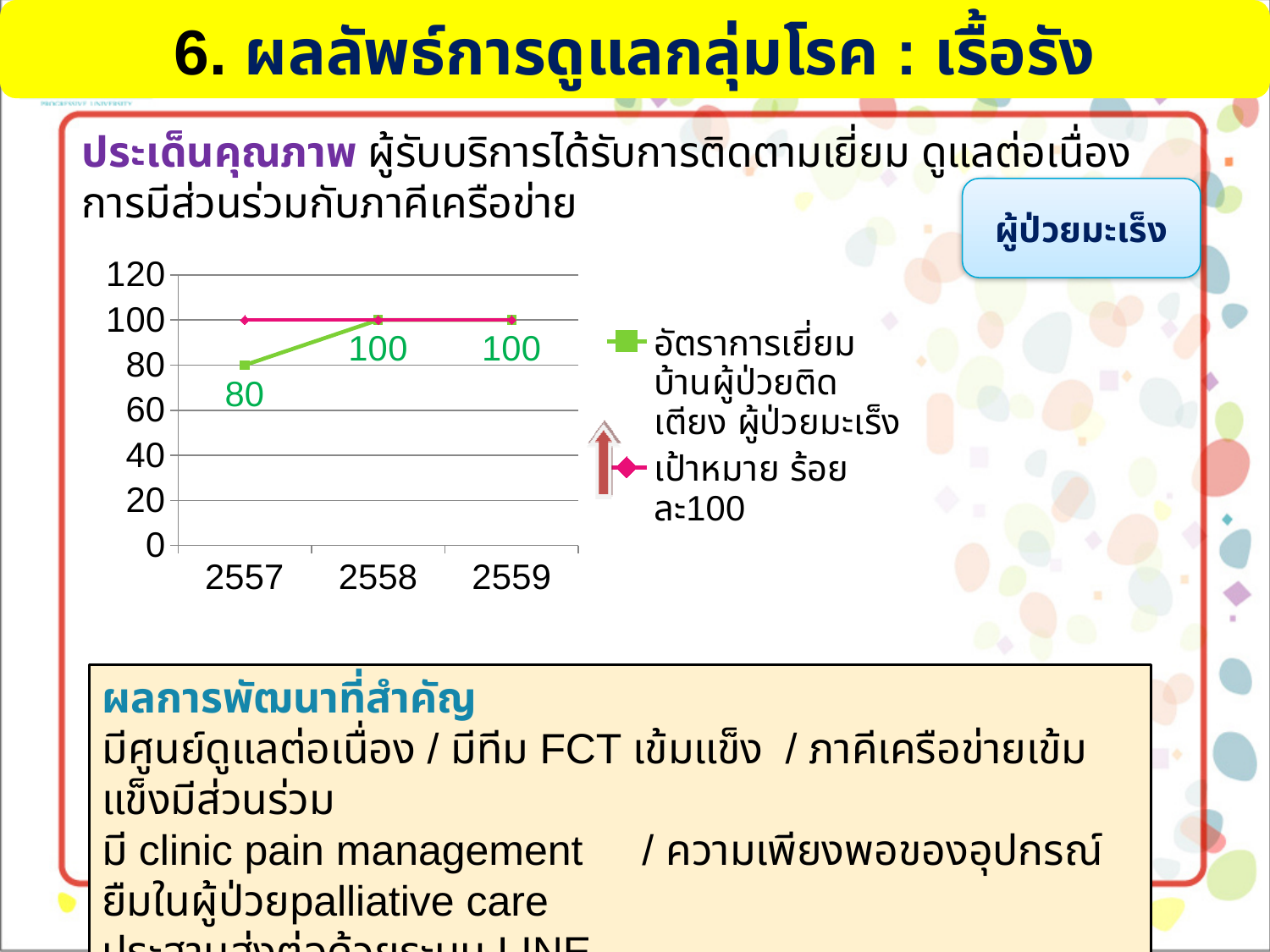

6. ผลลัพธ์การดูแลกลุ่มโรค : เรื้อรัง
ประเด็นคุณภาพ ผู้รับบริการได้รับการติดตามเยี่ยม ดูแลต่อเนื่อง การมีส่วนร่วมกับภาคีเครือข่าย
ผู้ป่วยมะเร็ง

### Chart

| Category | อัตราการเยี่ยมบ้านผู้ป่วยติดเตียง ผู้ป่วยมะเร็ง | เป้าหมาย ร้อยละ100 |
|---|---|---|
| 2557 | 80.0 | 100.0 |
| 2558 | 100.0 | 100.0 |
| 2559 | 100.0 | 100.0 |
ผลการพัฒนาที่สำคัญ
มีศูนย์ดูแลต่อเนื่อง / มีทีม FCT เข้มแข็ง  / ภาคีเครือข่ายเข้มแข็งมีส่วนร่วม
มี clinic pain management     / ความเพียงพอของอุปกรณ์ยืมในผู้ป่วยpalliative care
ประสานส่งต่อด้วยระบบ LINE